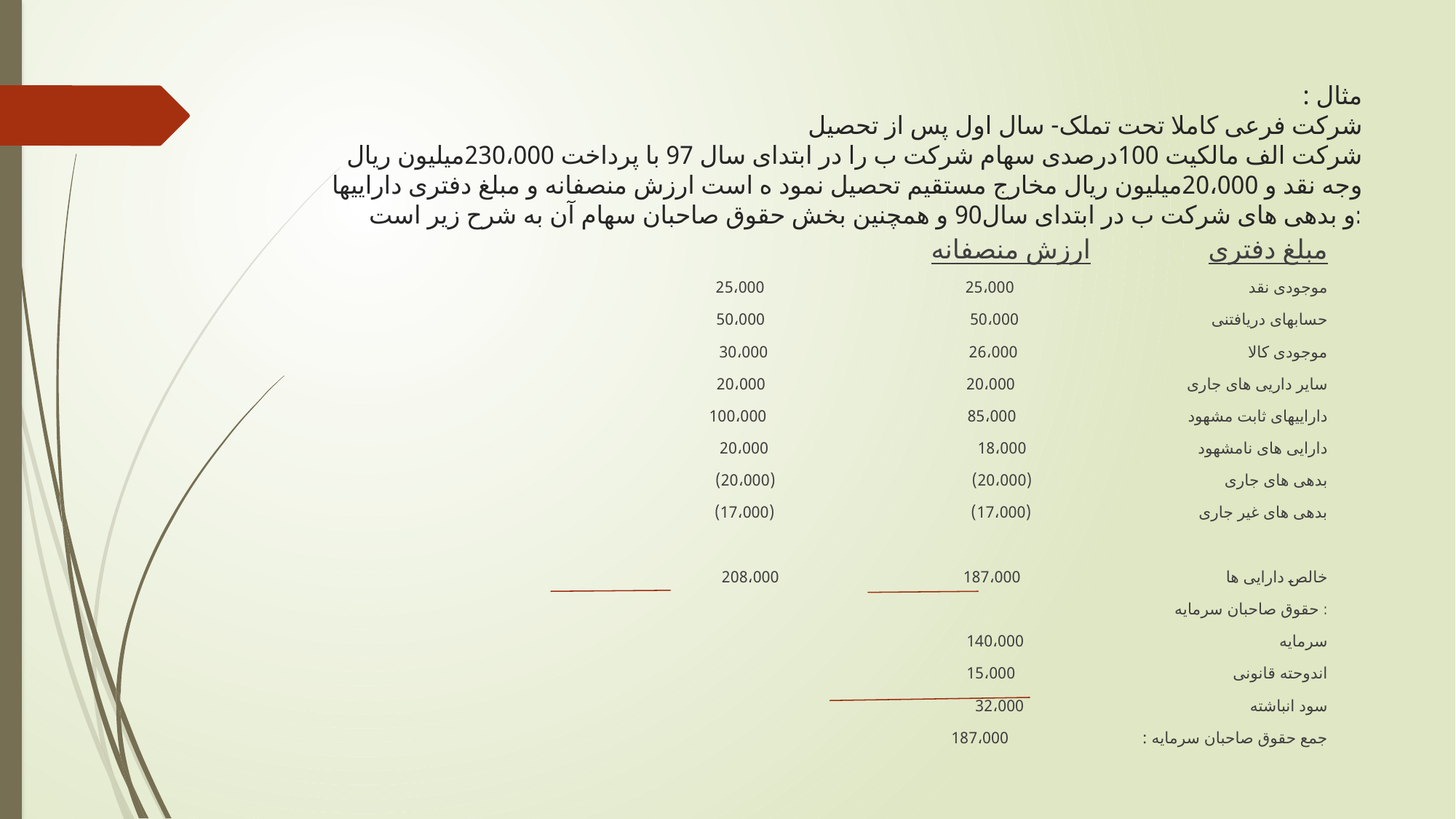

# مثال : شرکت فرعی کاملا تحت تملک- سال اول پس از تحصیل شرکت الف مالکیت 100درصدی سهام شرکت ب را در ابتدای سال 97 با پرداخت 230،000میلیون ریال وجه نقد و 20،000میلیون ریال مخارج مستقیم تحصیل نمود ه است ارزش منصفانه و مبلغ دفتری داراییها و بدهی های شرکت ب در ابتدای سال90 و همچنین بخش حقوق صاحبان سهام آن به شرح زیر است:
                                       مبلغ دفتری                 ارزش منصفانه
موجودی نقد                                                        25،000                                                25،000
حسابهای دریافتنی                                              50،000                                                 50،000
موجودی کالا                                                       26،000                                                30،000
سایر داریی های جاری                                         20،000                                                20،000
داراییهای ثابت مشهود                                         85،000                                                100،000
دارایی های نامشهود                                         18،000                                                  20،000
بدهی های جاری                                              (20،000)                                               (20،000)
بدهی های غیر جاری                                        (17،000)                                               (17،000)

خالص دارایی ها                                                 187،000                                            208،000
حقوق صاحبان سرمایه :
سرمایه                                                             140،000
اندوحته قانونی                                                    15،000
سود انباشته                                                      32،000
جمع حقوق صاحبان سرمایه :                                187،000